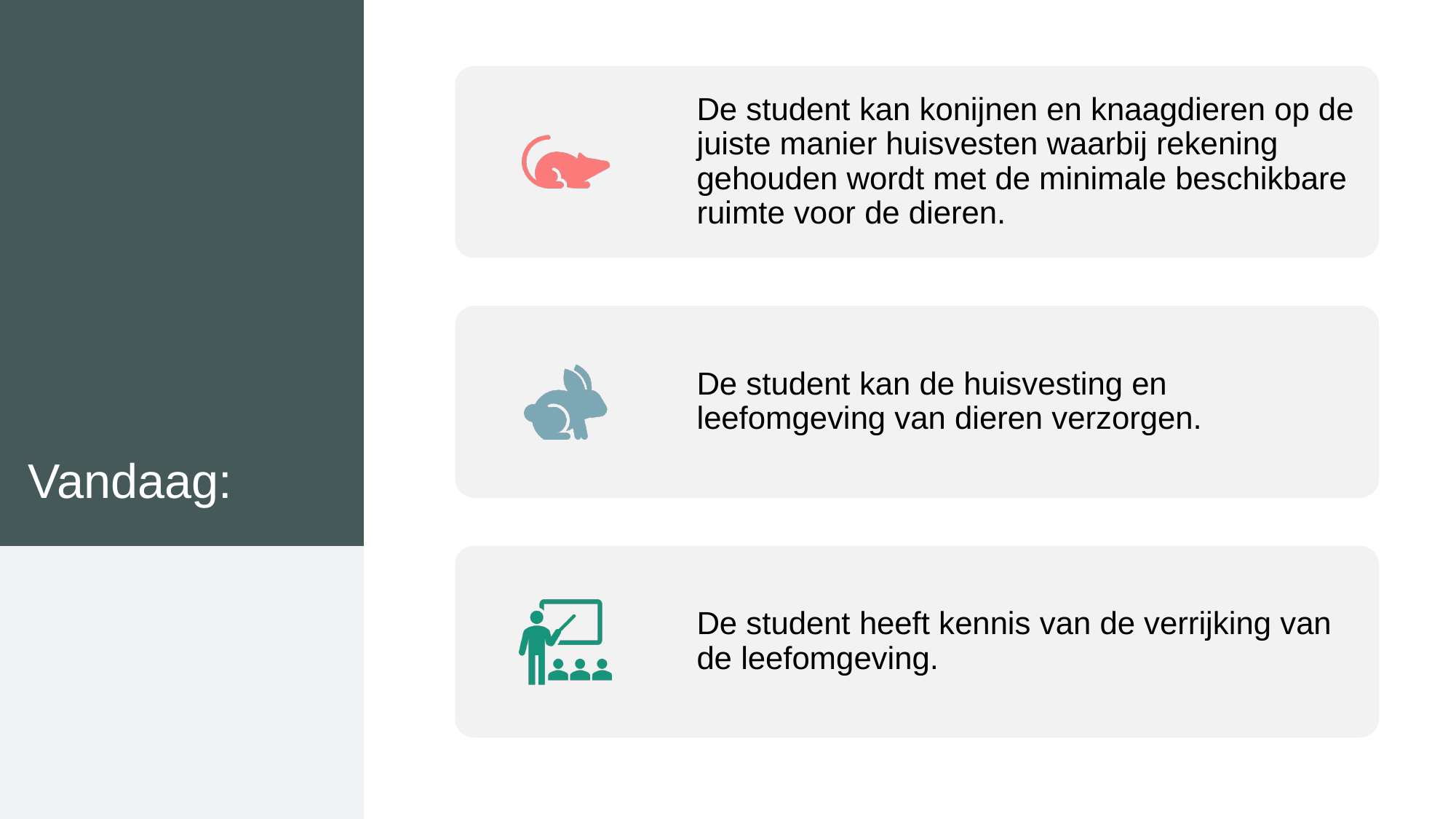

# Vandaag:
De student kan konijnen en knaagdieren op de juiste manier huisvesten waarbij rekening gehouden wordt met de minimale beschikbare ruimte voor de dieren.
De student kan de huisvesting en leefomgeving van dieren verzorgen.
De student heeft kennis van de verrijking van de leefomgeving.